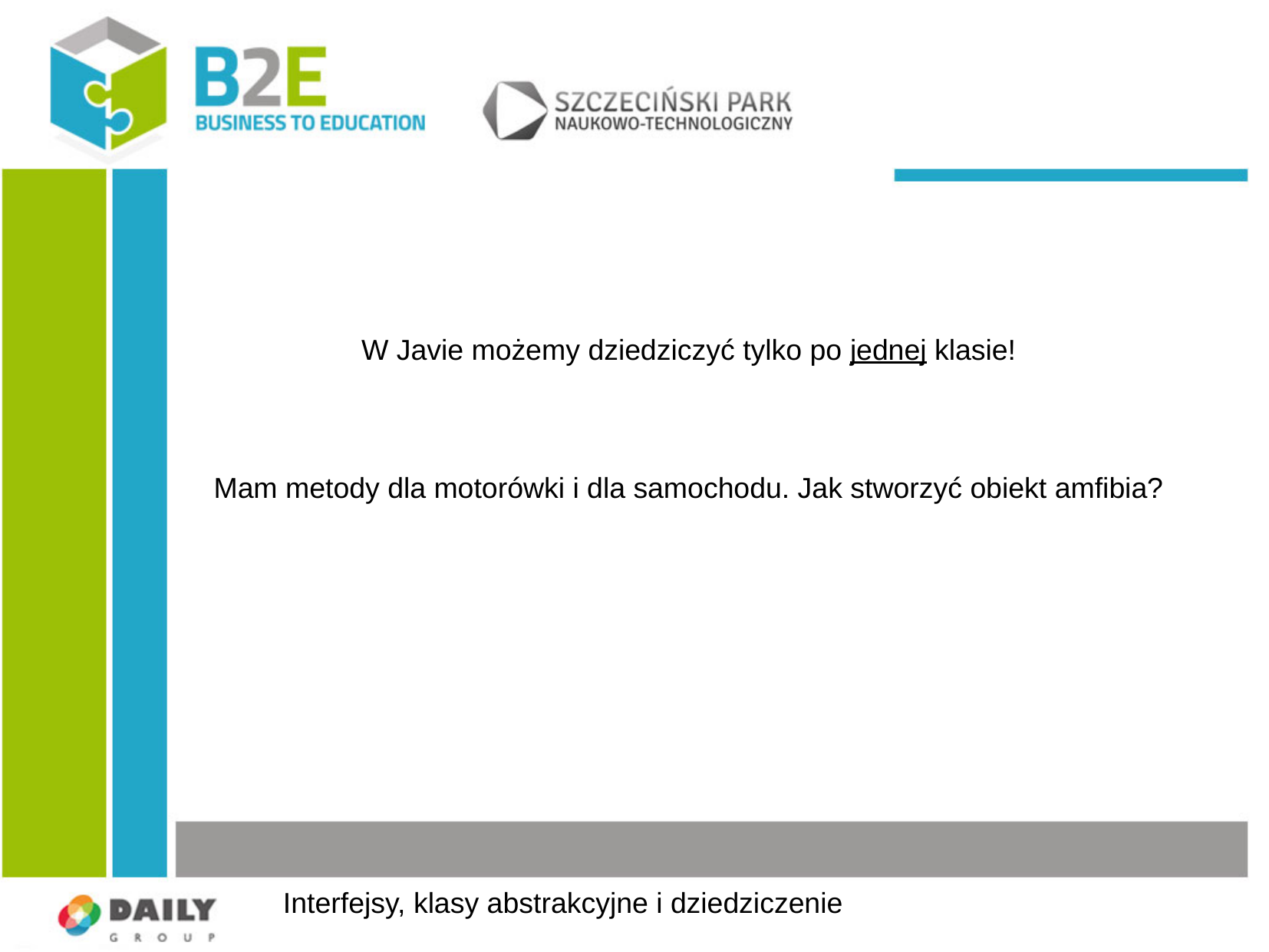

W Javie możemy dziedziczyć tylko po jednej klasie!

Mam metody dla motorówki i dla samochodu. Jak stworzyć obiekt amfibia?
Interfejsy, klasy abstrakcyjne i dziedziczenie